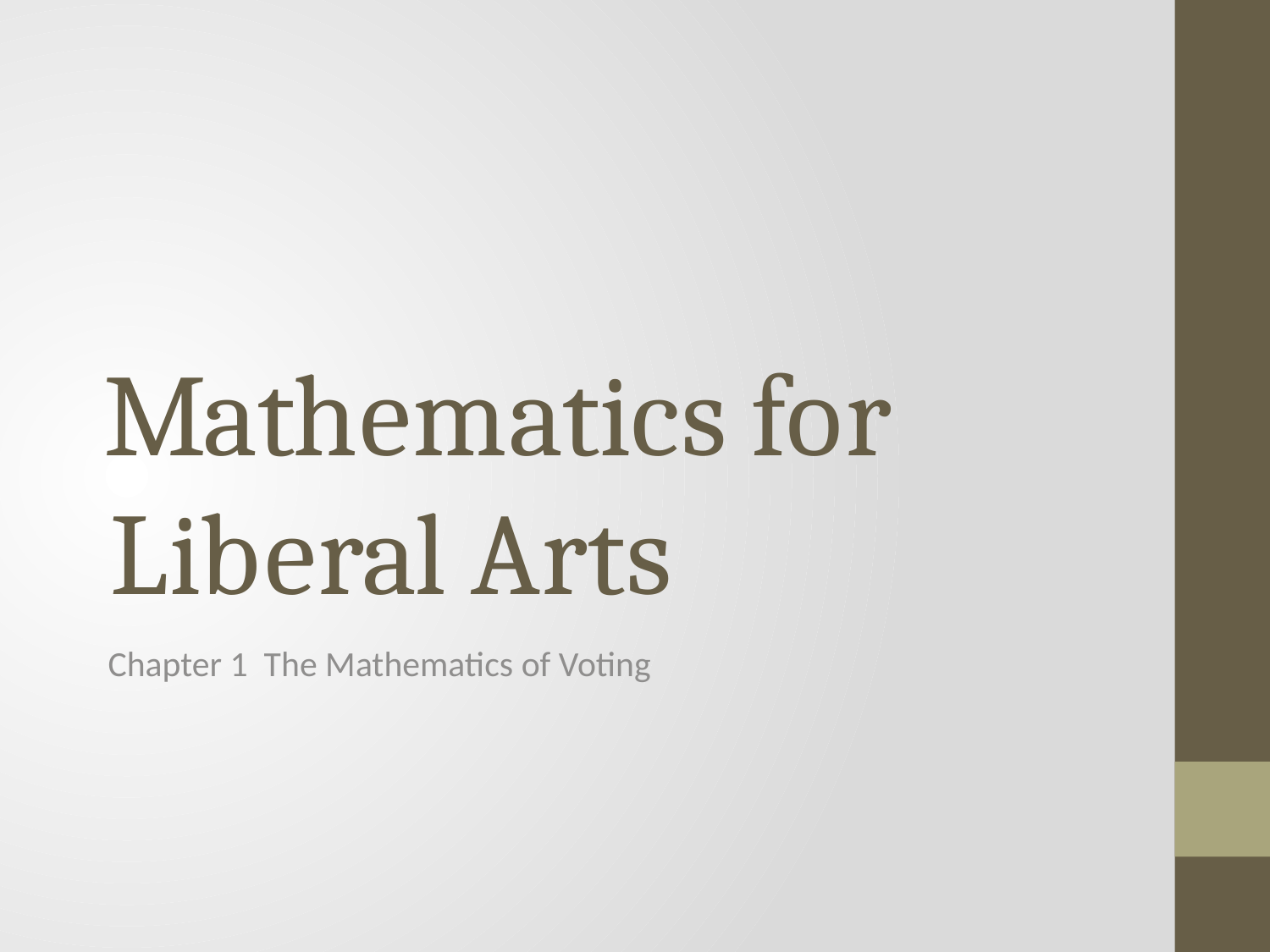

# Mathematics for Liberal Arts
Chapter 1  The Mathematics of Voting